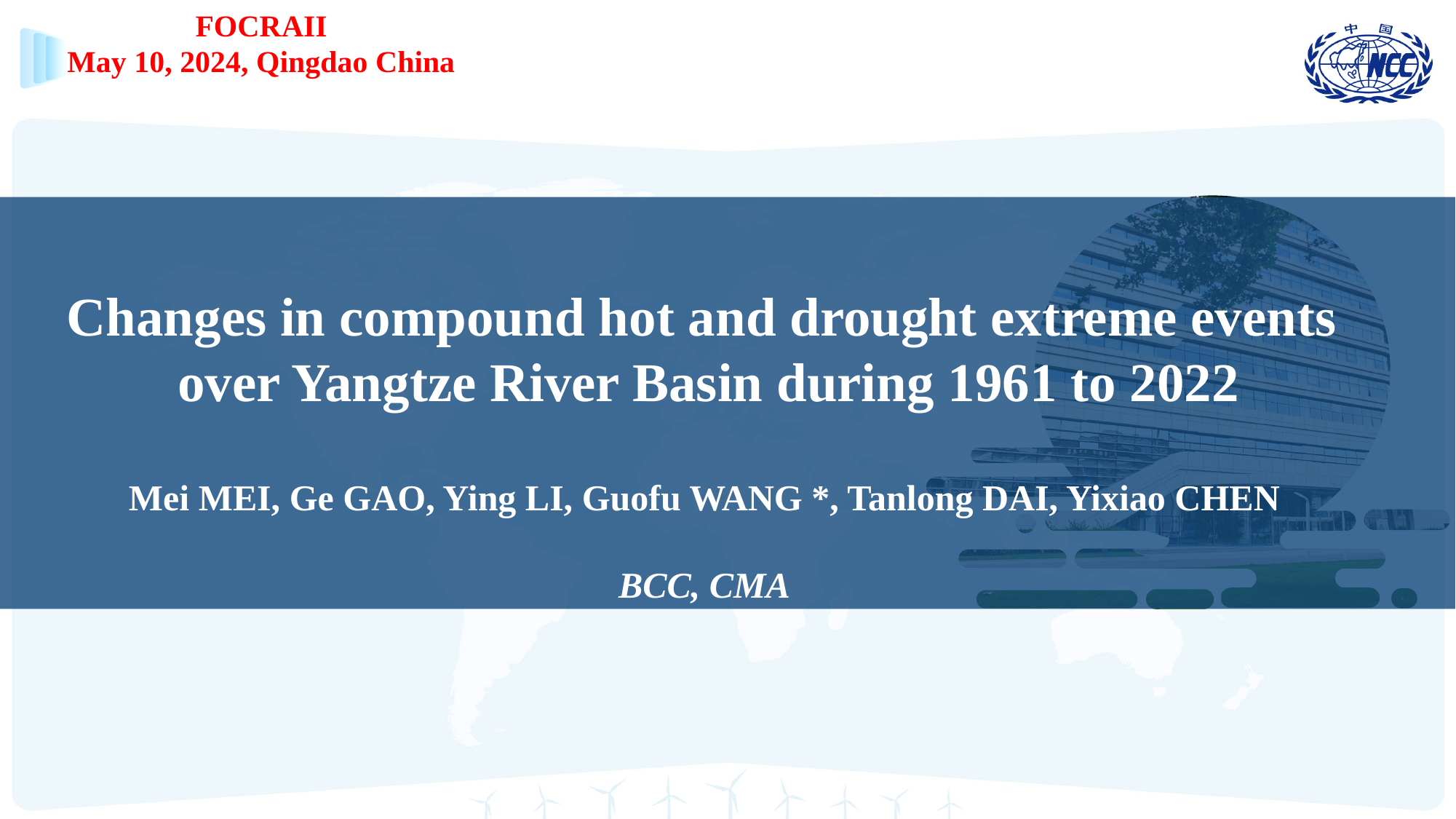

FOCRAII
May 10, 2024, Qingdao China

Changes in compound hot and drought extreme events
over Yangtze River Basin during 1961 to 2022
Mei MEI, Ge GAO, Ying LI, Guofu WANG *, Tanlong DAI, Yixiao CHEN

BCC, CMA